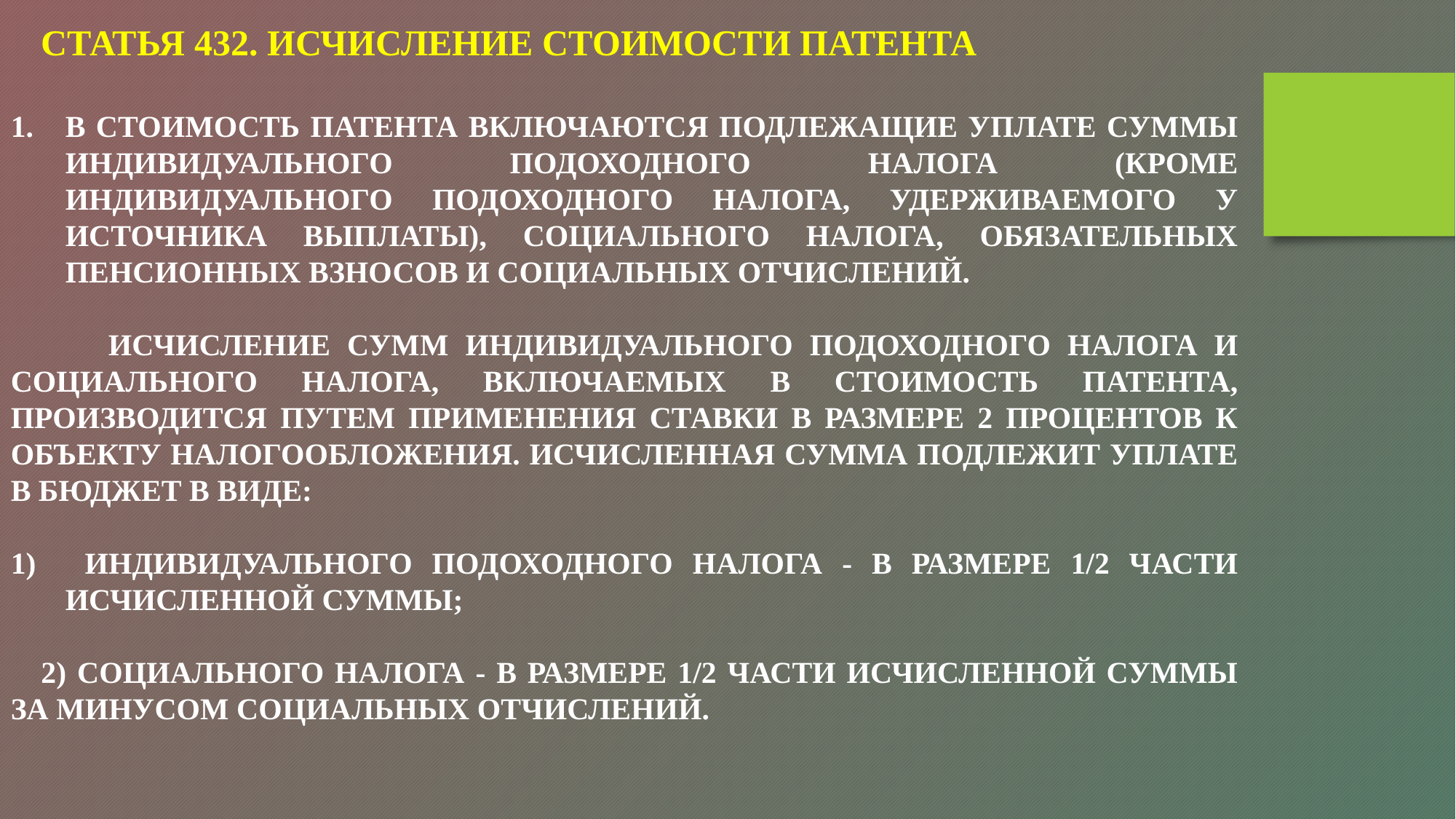

СТАТЬЯ 432. ИСЧИСЛЕНИЕ СТОИМОСТИ ПАТЕНТА

В СТОИМОСТЬ ПАТЕНТА ВКЛЮЧАЮТСЯ ПОДЛЕЖАЩИЕ УПЛАТЕ СУММЫ ИНДИВИДУАЛЬНОГО ПОДОХОДНОГО НАЛОГА (КРОМЕ ИНДИВИДУАЛЬНОГО ПОДОХОДНОГО НАЛОГА, УДЕРЖИВАЕМОГО У ИСТОЧНИКА ВЫПЛАТЫ), СОЦИАЛЬНОГО НАЛОГА, ОБЯЗАТЕЛЬНЫХ ПЕНСИОННЫХ ВЗНОСОВ И СОЦИАЛЬНЫХ ОТЧИСЛЕНИЙ.

    ИСЧИСЛЕНИЕ СУММ ИНДИВИДУАЛЬНОГО ПОДОХОДНОГО НАЛОГА И СОЦИАЛЬНОГО НАЛОГА, ВКЛЮЧАЕМЫХ В СТОИМОСТЬ ПАТЕНТА, ПРОИЗВОДИТСЯ ПУТЕМ ПРИМЕНЕНИЯ СТАВКИ В РАЗМЕРЕ 2 ПРОЦЕНТОВ К ОБЪЕКТУ НАЛОГООБЛОЖЕНИЯ. ИСЧИСЛЕННАЯ СУММА ПОДЛЕЖИТ УПЛАТЕ В БЮДЖЕТ В ВИДЕ:

 ИНДИВИДУАЛЬНОГО ПОДОХОДНОГО НАЛОГА - В РАЗМЕРЕ 1/2 ЧАСТИ ИСЧИСЛЕННОЙ СУММЫ;

2) СОЦИАЛЬНОГО НАЛОГА - В РАЗМЕРЕ 1/2 ЧАСТИ ИСЧИСЛЕННОЙ СУММЫ ЗА МИНУСОМ СОЦИАЛЬНЫХ ОТЧИСЛЕНИЙ.